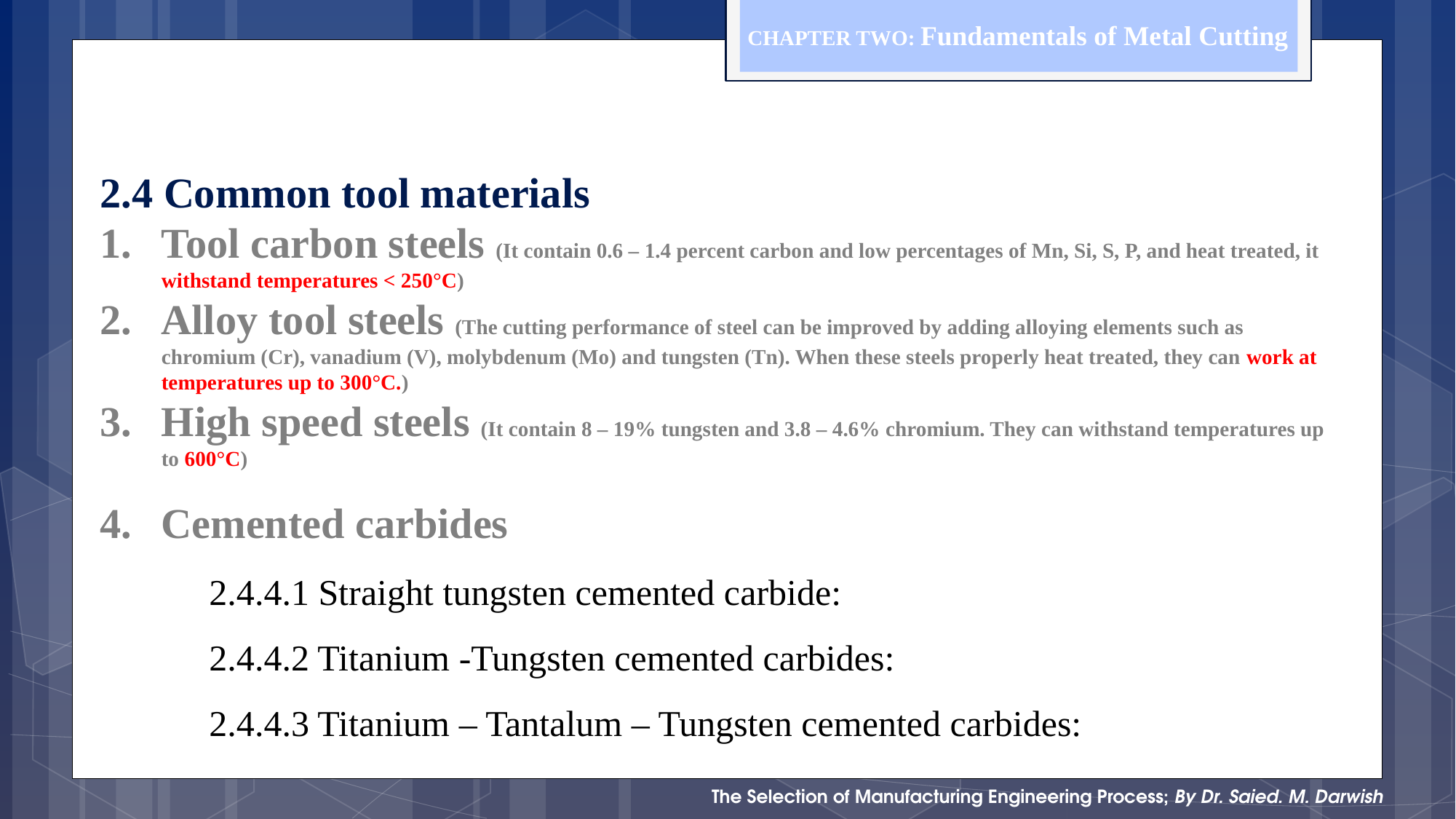

CHAPTER TWO: Fundamentals of Metal Cutting
2.4 Common tool materials
Tool carbon steels (It contain 0.6 – 1.4 percent carbon and low percentages of Mn, Si, S, P, and heat treated, it withstand temperatures < 250°C)
Alloy tool steels (The cutting performance of steel can be improved by adding alloying elements such as chromium (Cr), vanadium (V), molybdenum (Mo) and tungsten (Tn). When these steels properly heat treated, they can work at temperatures up to 300°C.)
High speed steels (It contain 8 – 19% tungsten and 3.8 – 4.6% chromium. They can withstand temperatures up to 600°C)
Cemented carbides
	2.4.4.1 Straight tungsten cemented carbide:
	2.4.4.2 Titanium -Tungsten cemented carbides:
	2.4.4.3 Titanium – Tantalum – Tungsten cemented carbides: